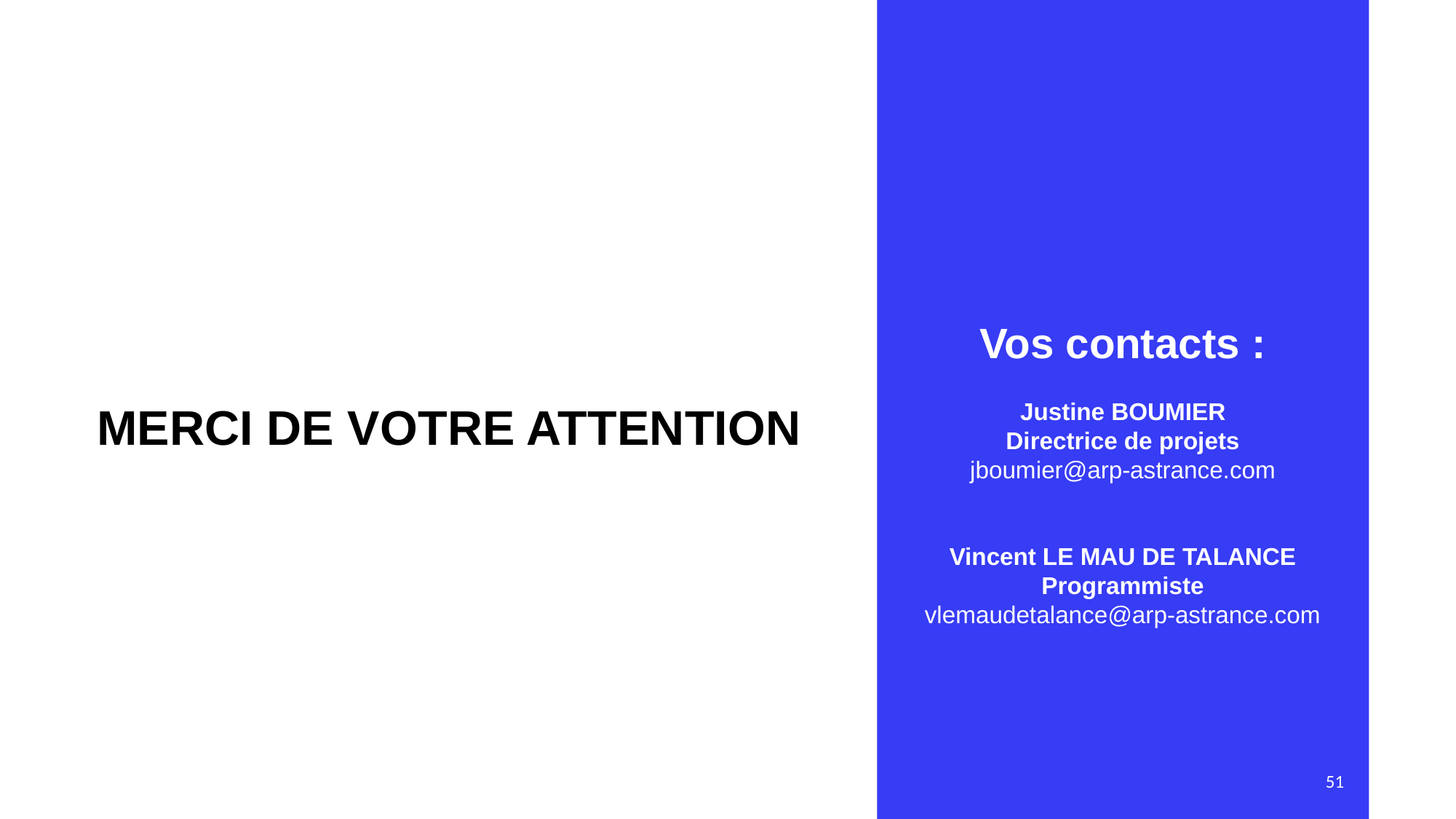

Vos contacts :

Justine BOUMIER
Directrice de projets
jboumier@arp-astrance.com

Vincent LE MAU DE TALANCE
Programmiste
vlemaudetalance@arp-astrance.com
Contact :

Gwennaële CHABROULLET
gchabroullet@arp-astrance.com
Mob. 06.26.54.08.05

Merci de votre attention
51